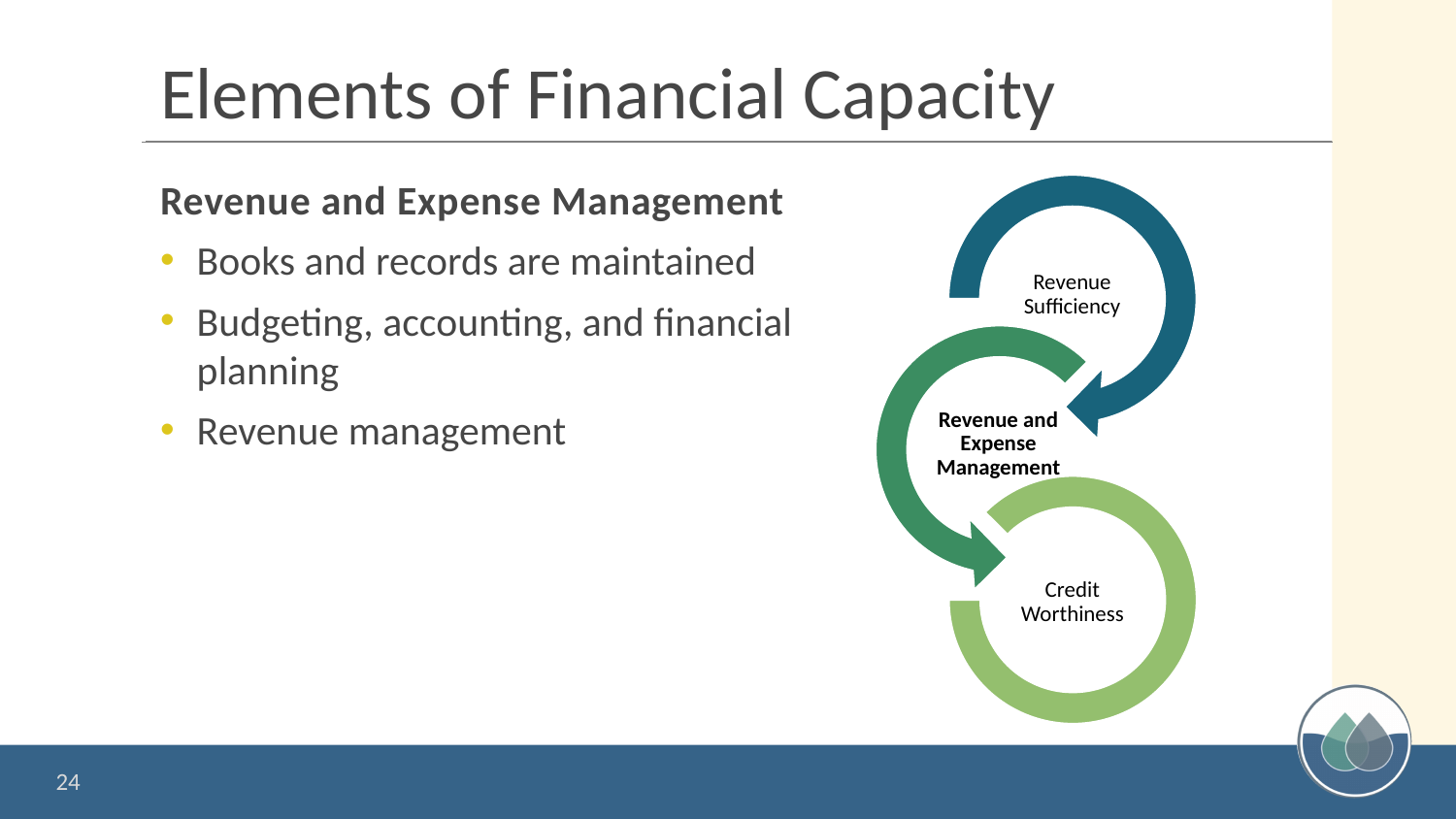

# Elements of Financial Capacity
Revenue and Expense Management
Books and records are maintained
Budgeting, accounting, and financial planning
Revenue management

Revenue Sufficiency
Revenue and Expense Management
Credit Worthiness
24